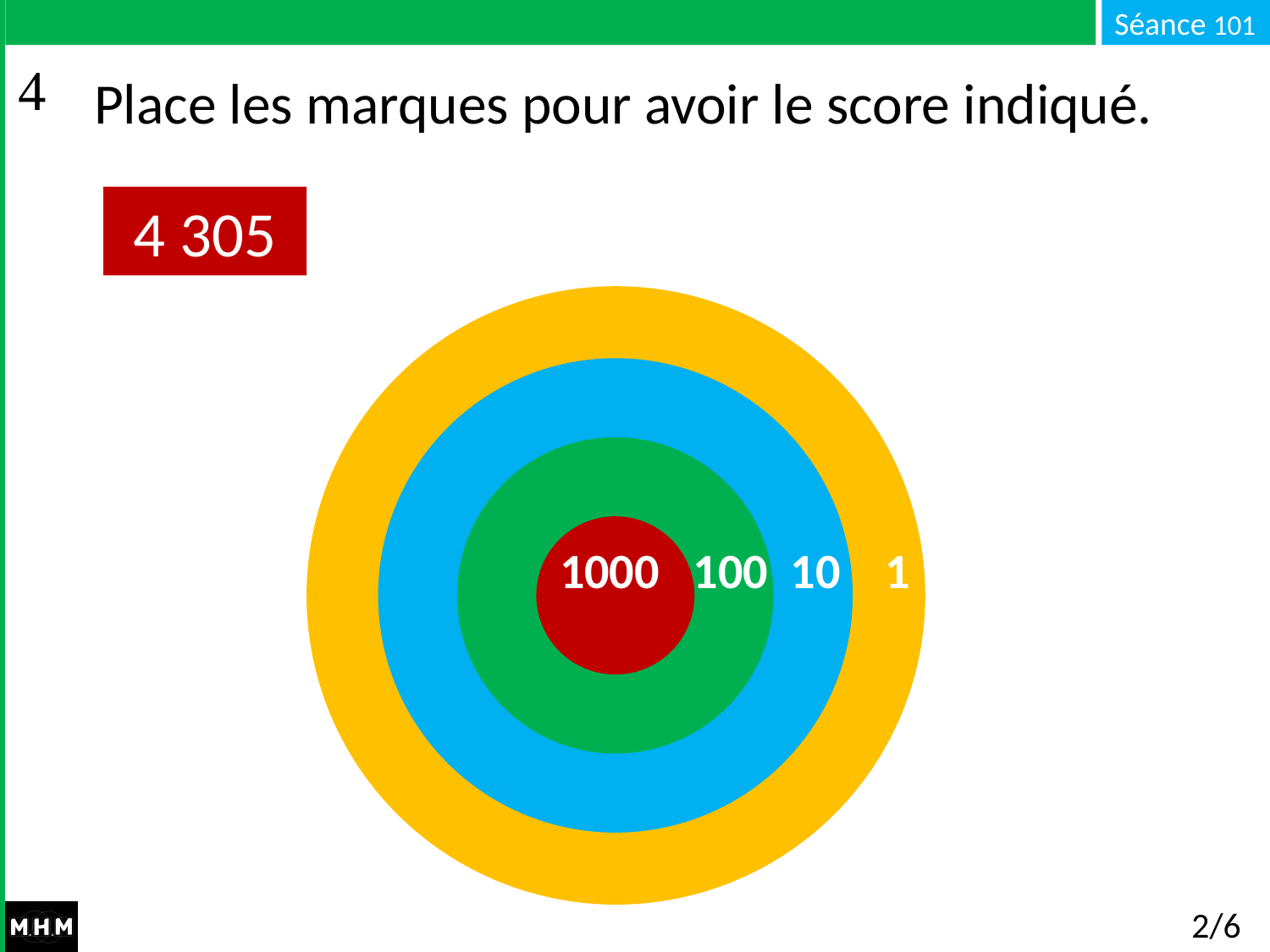

# Place les marques pour avoir le score indiqué.
4 305

 1000   100  10    1
2/6